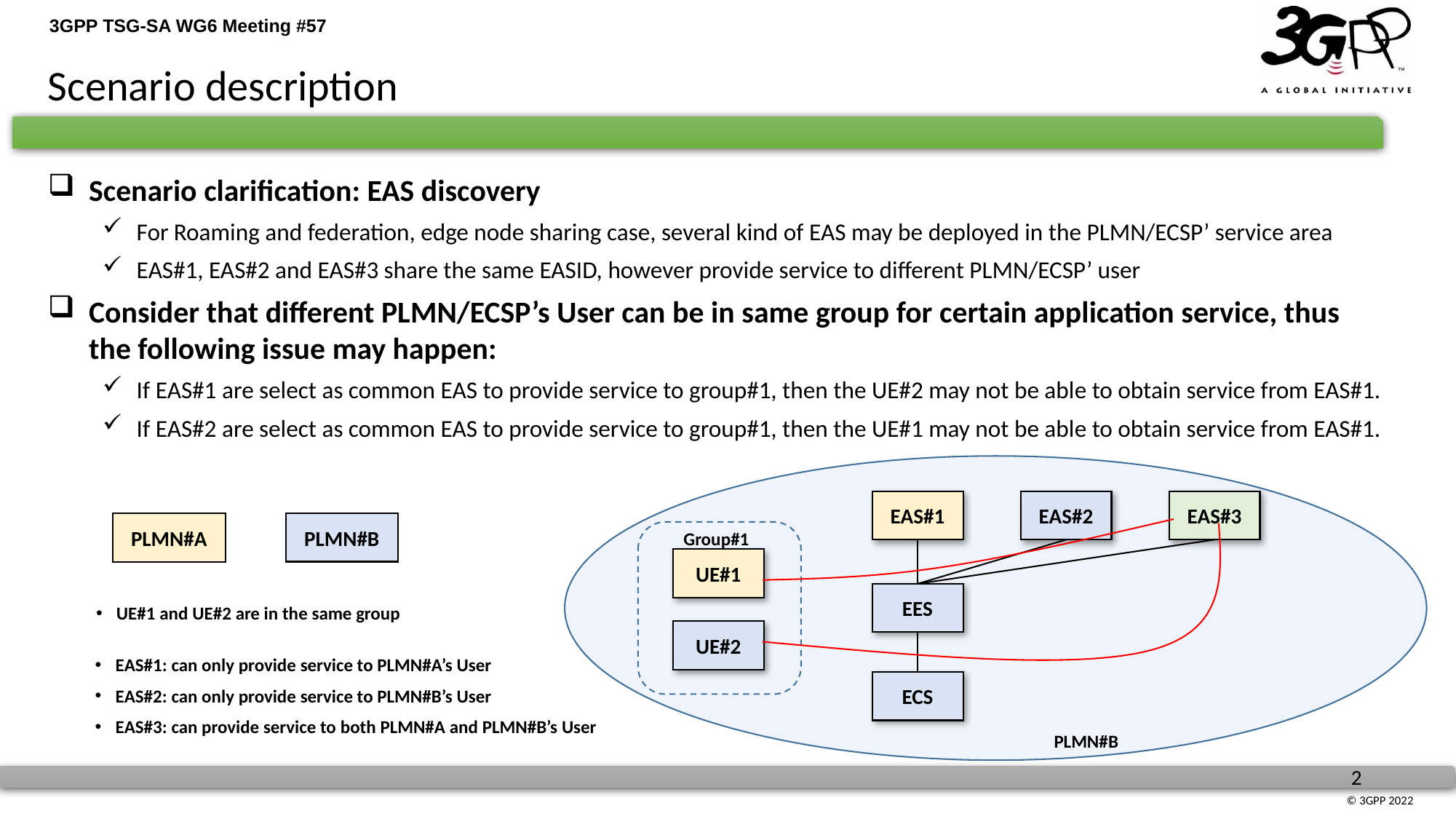

Scenario description
Scenario clarification: EAS discovery
For Roaming and federation, edge node sharing case, several kind of EAS may be deployed in the PLMN/ECSP’ service area
EAS#1, EAS#2 and EAS#3 share the same EASID, however provide service to different PLMN/ECSP’ user
Consider that different PLMN/ECSP’s User can be in same group for certain application service, thus the following issue may happen:
If EAS#1 are select as common EAS to provide service to group#1, then the UE#2 may not be able to obtain service from EAS#1.
If EAS#2 are select as common EAS to provide service to group#1, then the UE#1 may not be able to obtain service from EAS#1.

EAS#1
EAS#2
EAS#3
PLMN#B
PLMN#A

Group#1

UE#1
EES
UE#1 and UE#2 are in the same group
UE#2
EAS#1: can only provide service to PLMN#A’s User
EAS#2: can only provide service to PLMN#B’s User
EAS#3: can provide service to both PLMN#A and PLMN#B’s User
ECS
PLMN#B